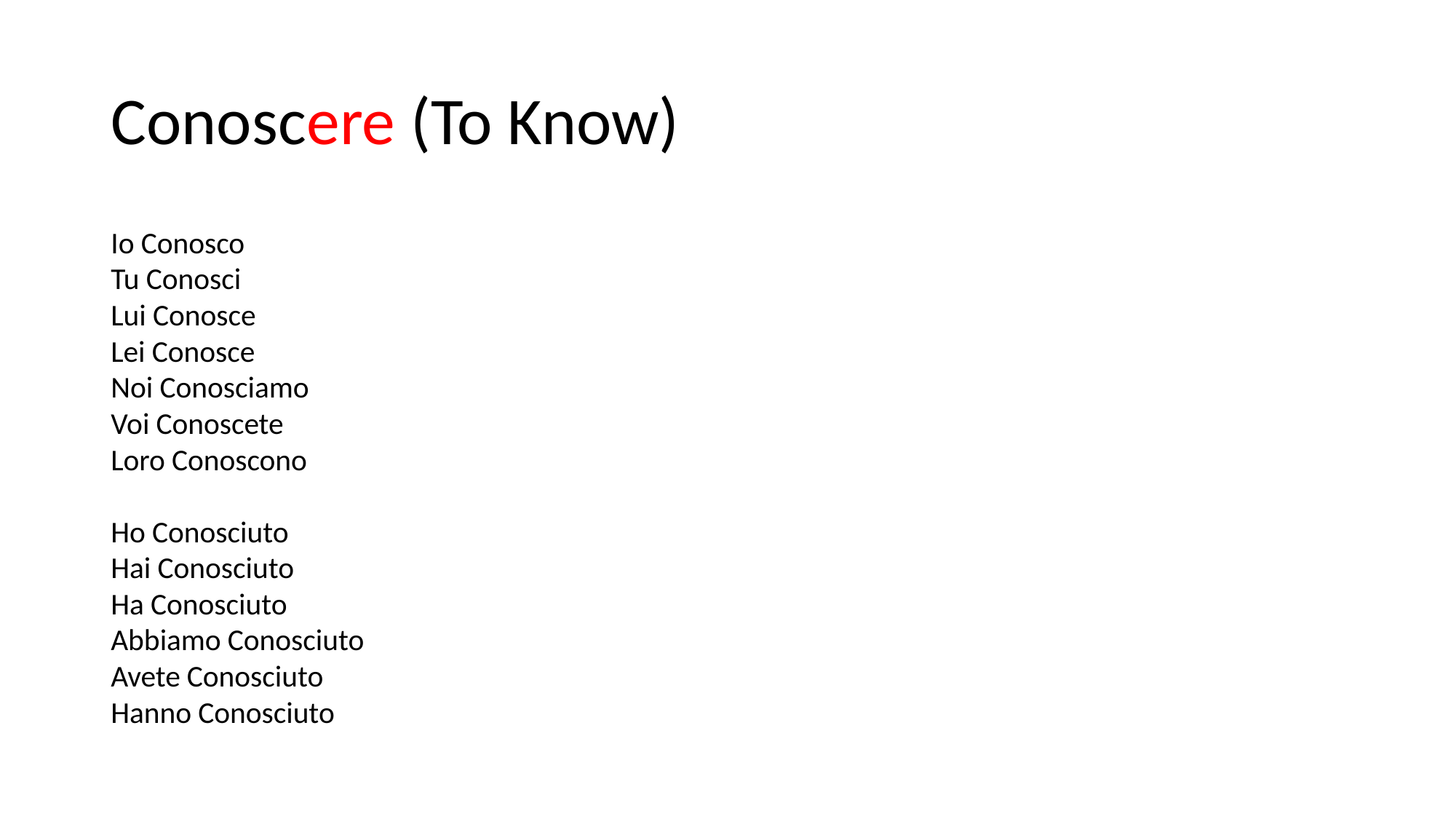

# Conoscere (To Know)
Io Conosco
Tu Conosci
Lui Conosce
Lei Conosce
Noi Conosciamo
Voi Conoscete
Loro Conoscono

Ho Conosciuto
Hai Conosciuto
Ha Conosciuto
Abbiamo Conosciuto
Avete Conosciuto
Hanno Conosciuto